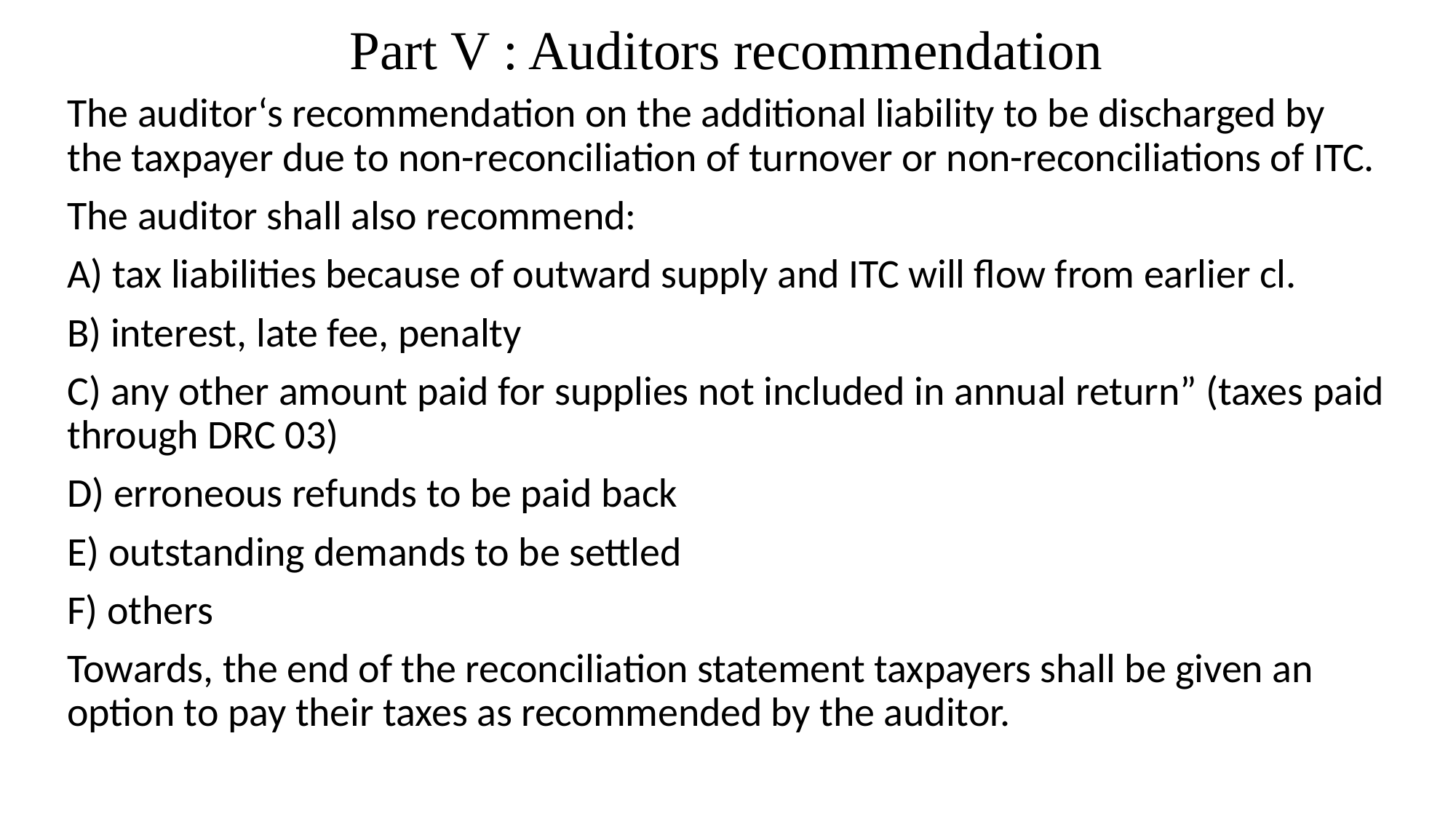

# Part V : Auditors recommendation
The auditor‘s recommendation on the additional liability to be discharged by the taxpayer due to non-reconciliation of turnover or non-reconciliations of ITC.
The auditor shall also recommend:
A) tax liabilities because of outward supply and ITC will flow from earlier cl.
B) interest, late fee, penalty
C) any other amount paid for supplies not included in annual return” (taxes paid through DRC 03)
D) erroneous refunds to be paid back
E) outstanding demands to be settled
F) others
Towards, the end of the reconciliation statement taxpayers shall be given an option to pay their taxes as recommended by the auditor.